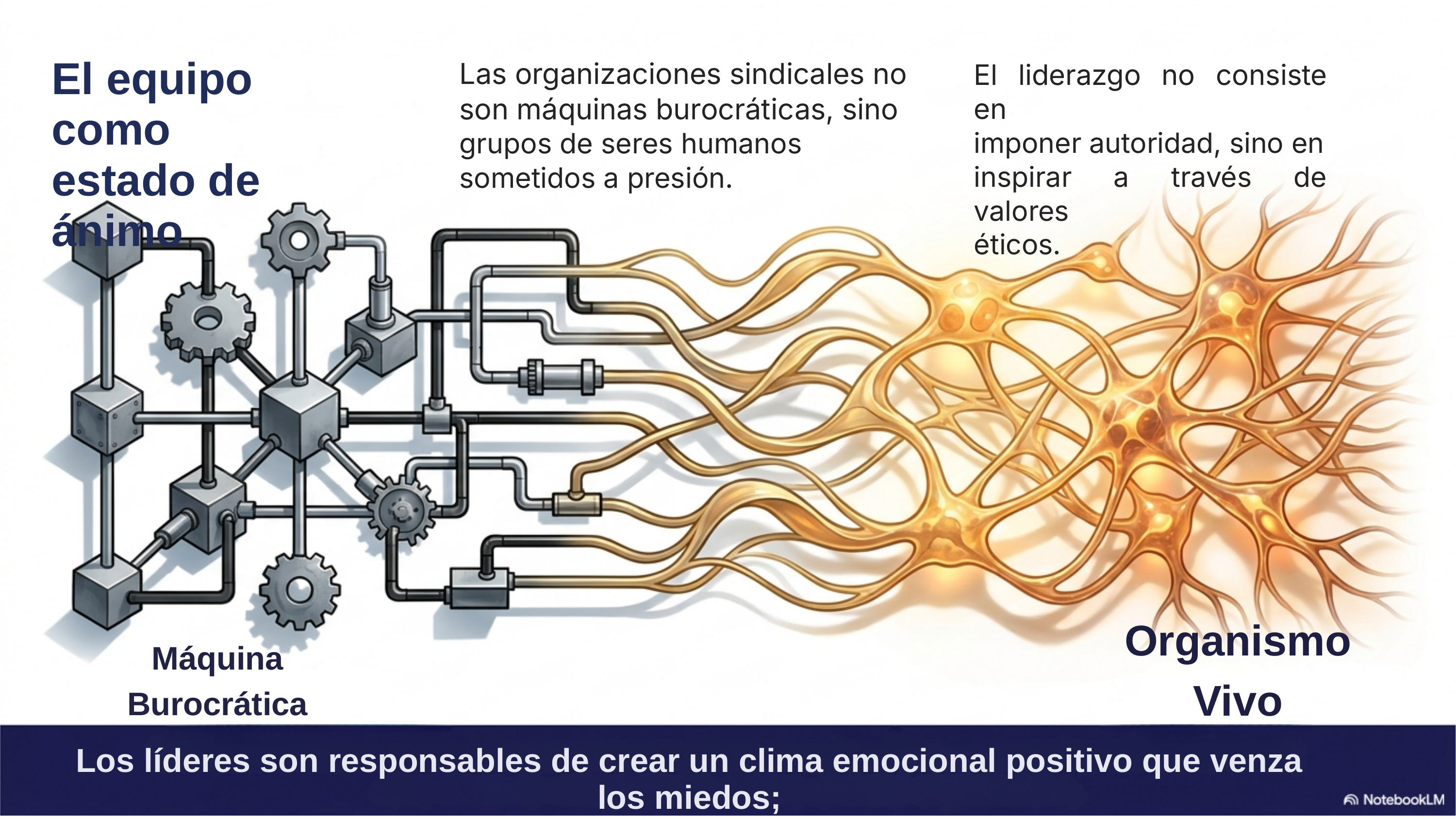

El equipo como
estado de ánimo
Las organizaciones sindicales no
son máquinas burocráticas, sino
grupos de seres humanos sometidos a presión.
El liderazgo no consiste en
imponer autoridad, sino en
inspirar a través de valores
éticos.
Organismo Vivo
Máquina Burocrática
Los líderes son responsables de crear un clima emocional positivo que venza los miedos;
este clima de compromiso define el éxito organizativo.